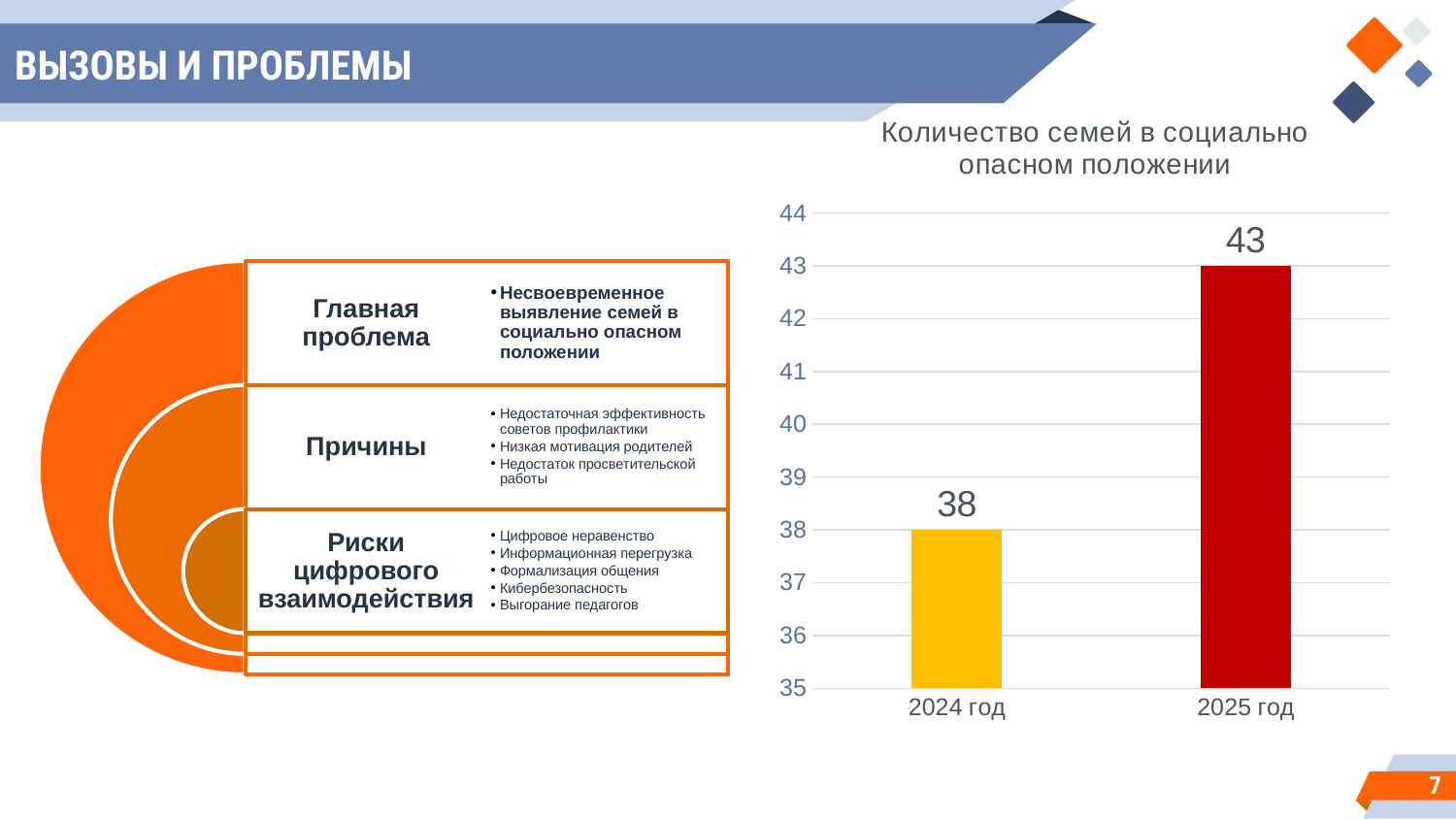

# ВЫЗОВЫ И ПРОБЛЕМЫ

### Chart: Количество семей в социально опасном положении

| Category | Ряд 1 |
|---|---|
| 2024 год | 38.0 |
| 2025 год | 43.0 |
Главная проблема
Причины
Риски цифрового взаимодействия
Несвоевременное выявление семей в социально опасном положении
Недостаточная эффективность советов профилактики
Низкая мотивация родителей
Недостаток просветительской работы
Цифровое неравенство
Информационная перегрузка
Формализация общения
Кибербезопасность
Выгорание педагогов
7